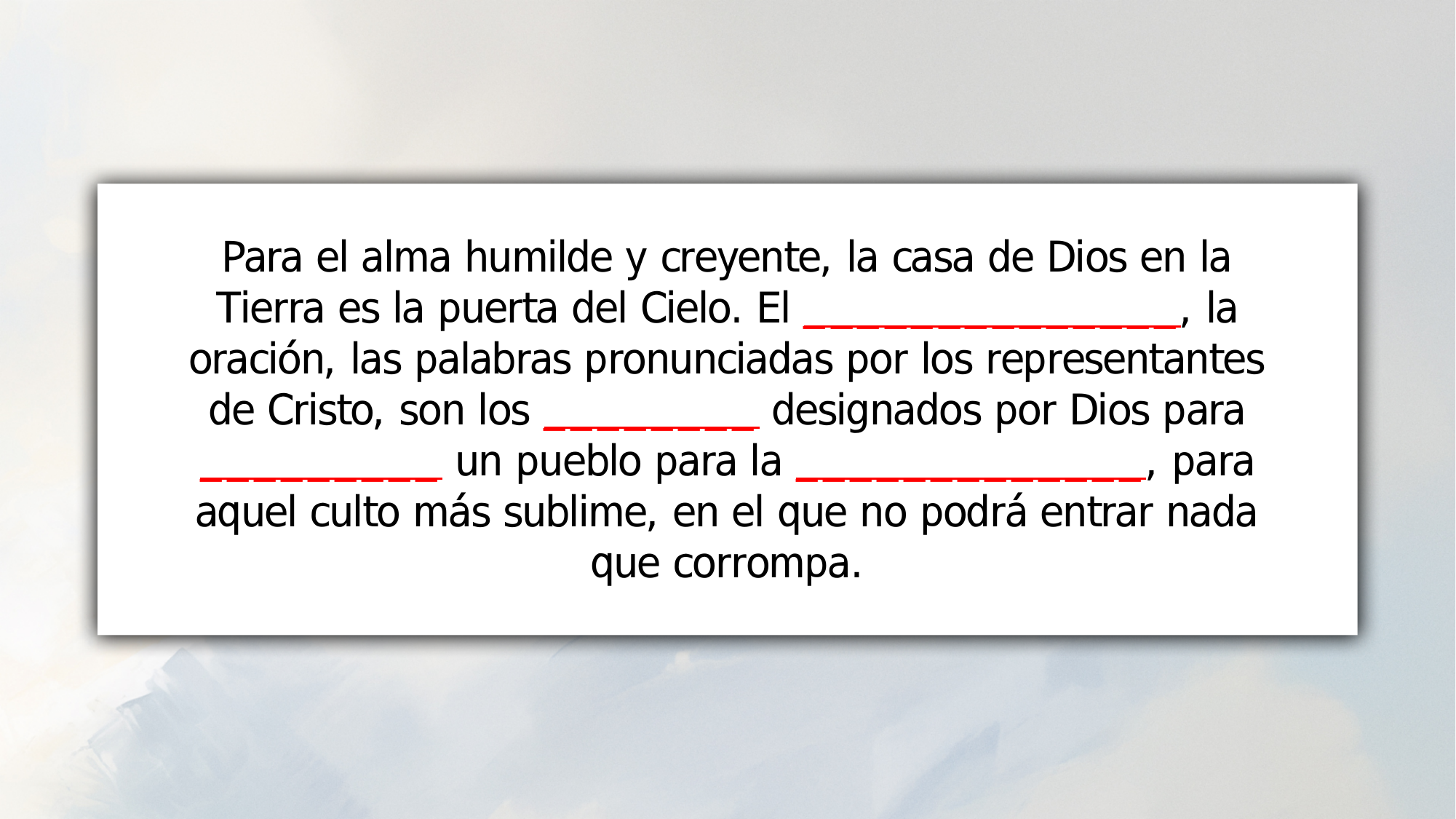

Para el alma humilde y creyente, la casa de Dios en la Tierra es la puerta del Cielo. El ______________, la oración, las palabras pronunciadas por los representantes de Cristo, son los ________ designados por Dios para _________ un pueblo para la _____________, para aquel culto más sublime, en el que no podrá entrar nada que corrompa.